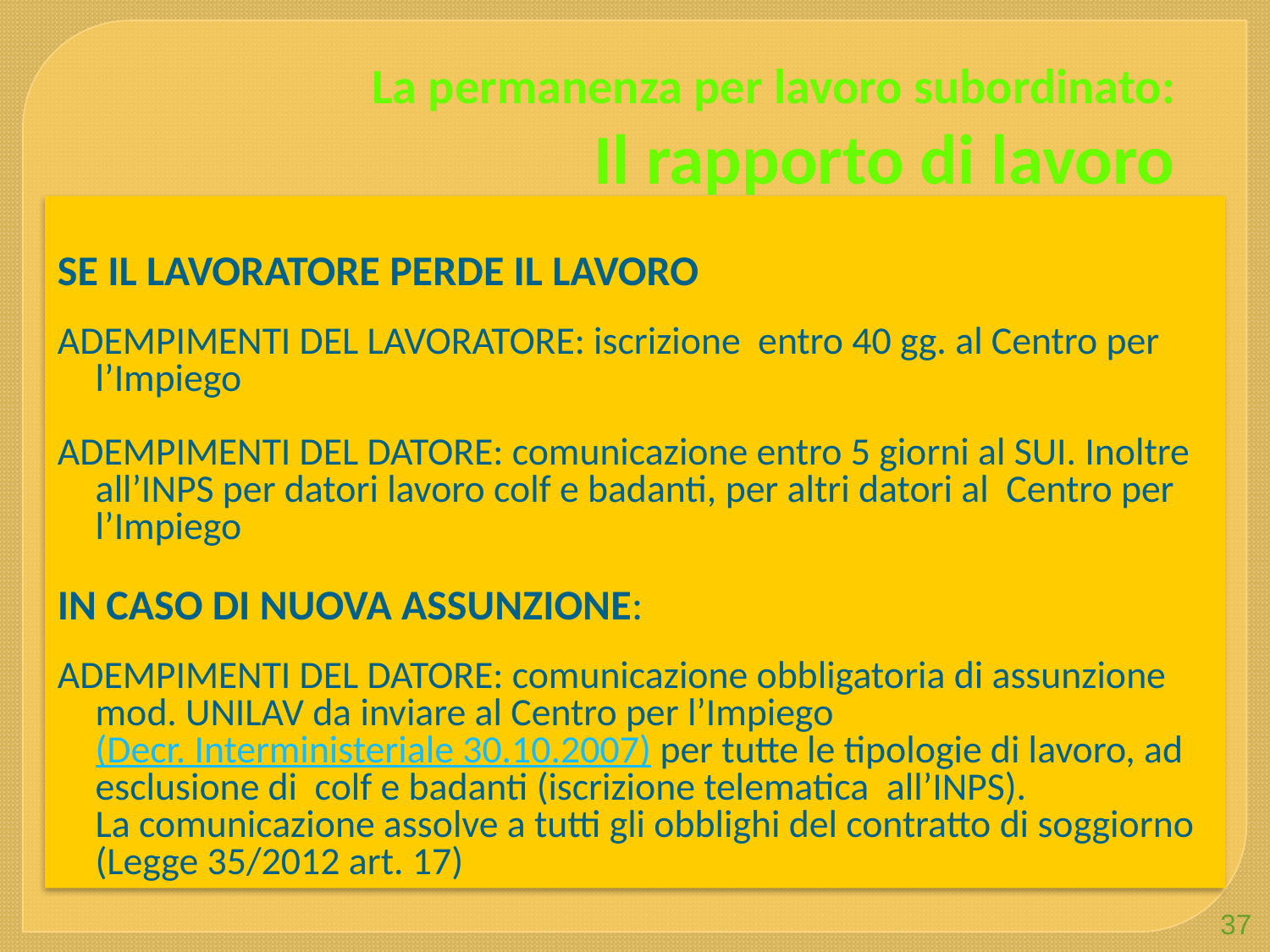

# La permanenza per lavoro subordinato: Il rapporto di lavoro

SE IL LAVORATORE PERDE IL LAVORO

ADEMPIMENTI DEL LAVORATORE: iscrizione  entro 40 gg. al Centro per l’Impiego

ADEMPIMENTI DEL DATORE: comunicazione entro 5 giorni al SUI. Inoltre all’INPS per datori lavoro colf e badanti, per altri datori al  Centro per l’Impiego

IN CASO DI NUOVA ASSUNZIONE:

ADEMPIMENTI DEL DATORE: comunicazione obbligatoria di assunzione mod. UNILAV da inviare al Centro per l’Impiego (Decr. Interministeriale 30.10.2007) per tutte le tipologie di lavoro, ad esclusione di  colf e badanti (iscrizione telematica  all’INPS).
	La comunicazione assolve a tutti gli obblighi del contratto di soggiorno (Legge 35/2012 art. 17)
37